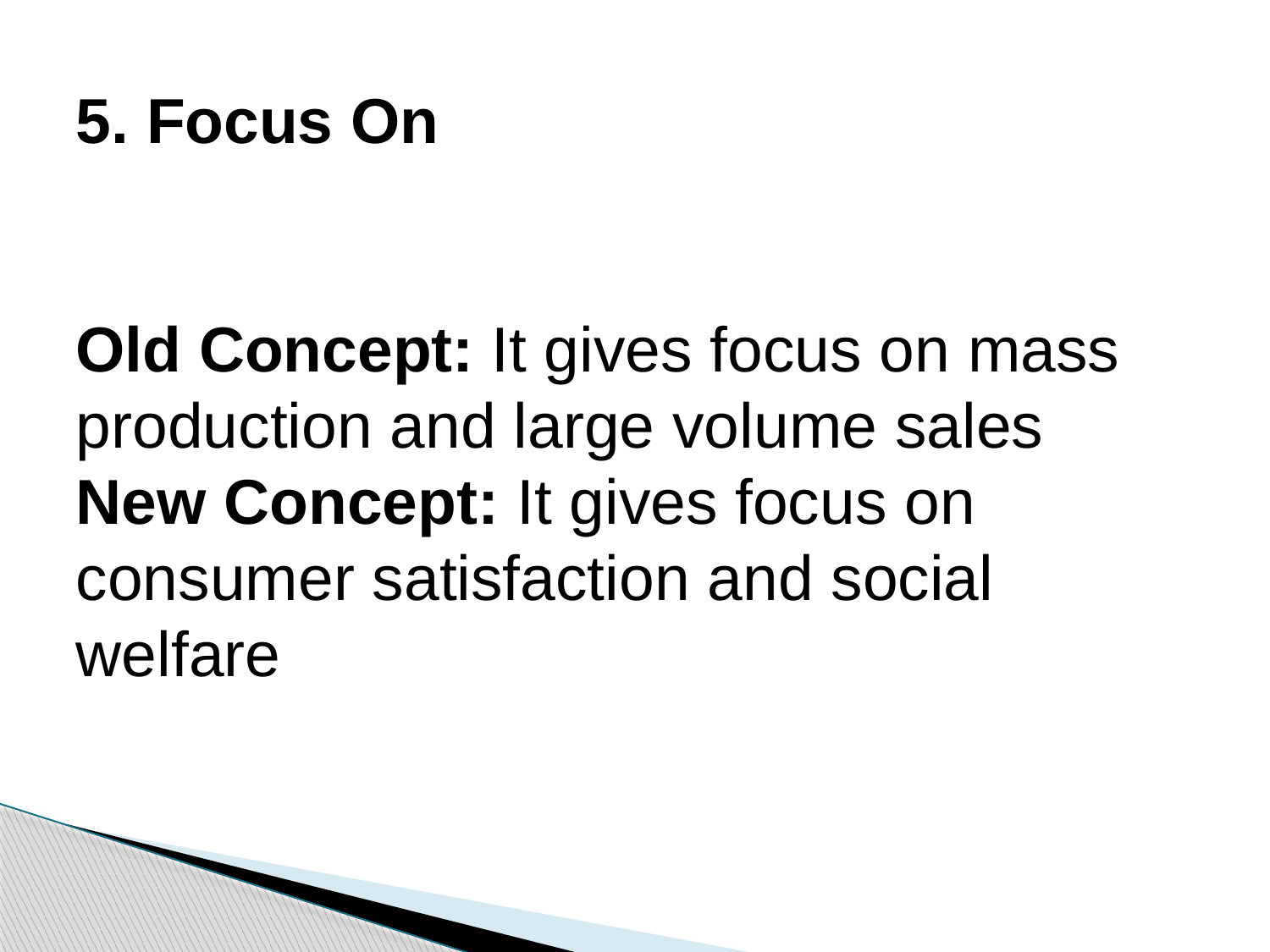

5. Focus On

Old Concept: It gives focus on mass production and large volume sales
New Concept: It gives focus on consumer satisfaction and social welfare